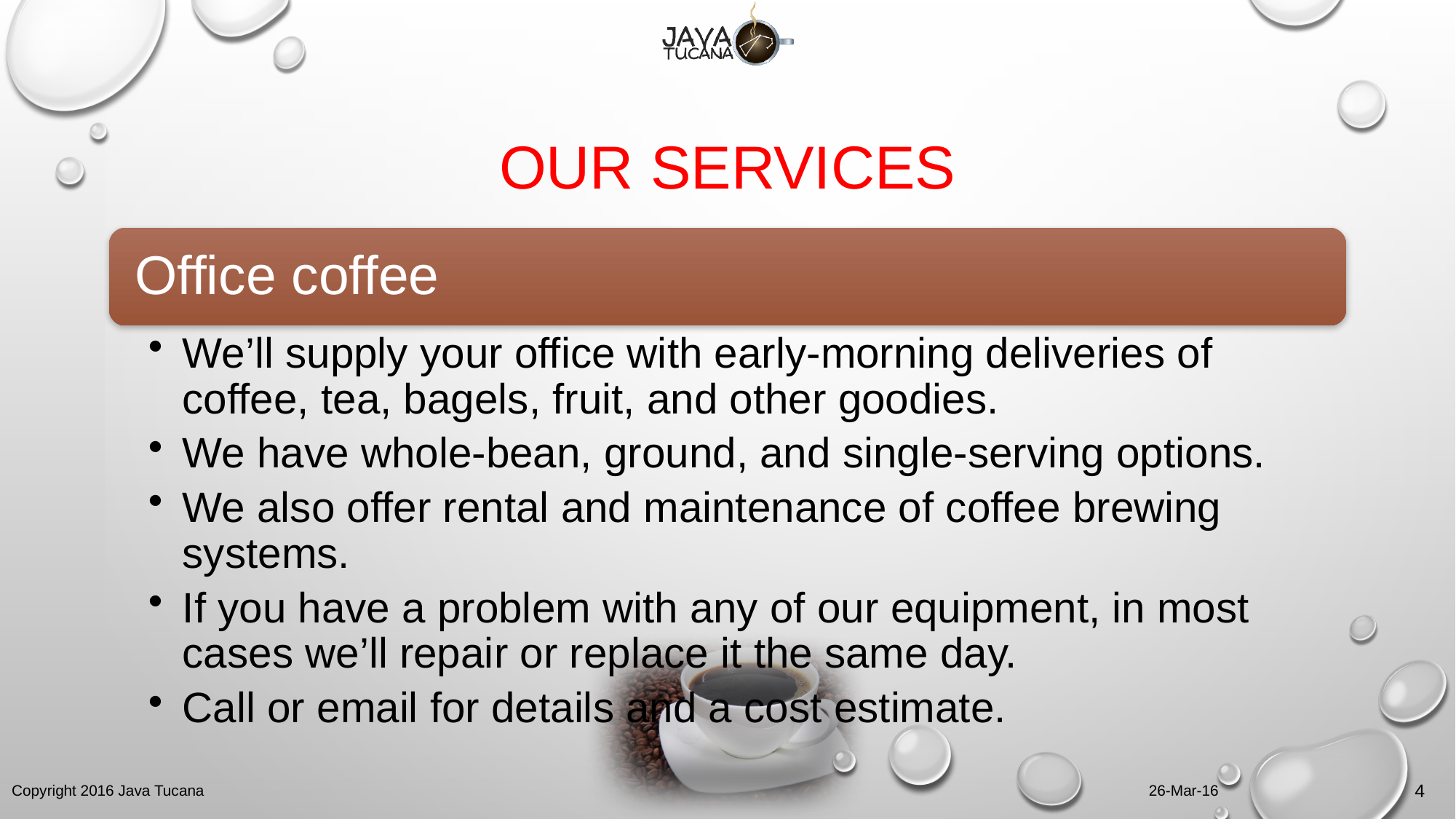

# Our Services
Office coffee
We’ll supply your office with early-morning deliveries of coffee, tea, bagels, fruit, and other goodies.
We have whole-bean, ground, and single-serving options.
We also offer rental and maintenance of coffee brewing systems.
If you have a problem with any of our equipment, in most cases we’ll repair or replace it the same day.
Call or email for details and a cost estimate.
26-Mar-16
4
Copyright 2016 Java Tucana